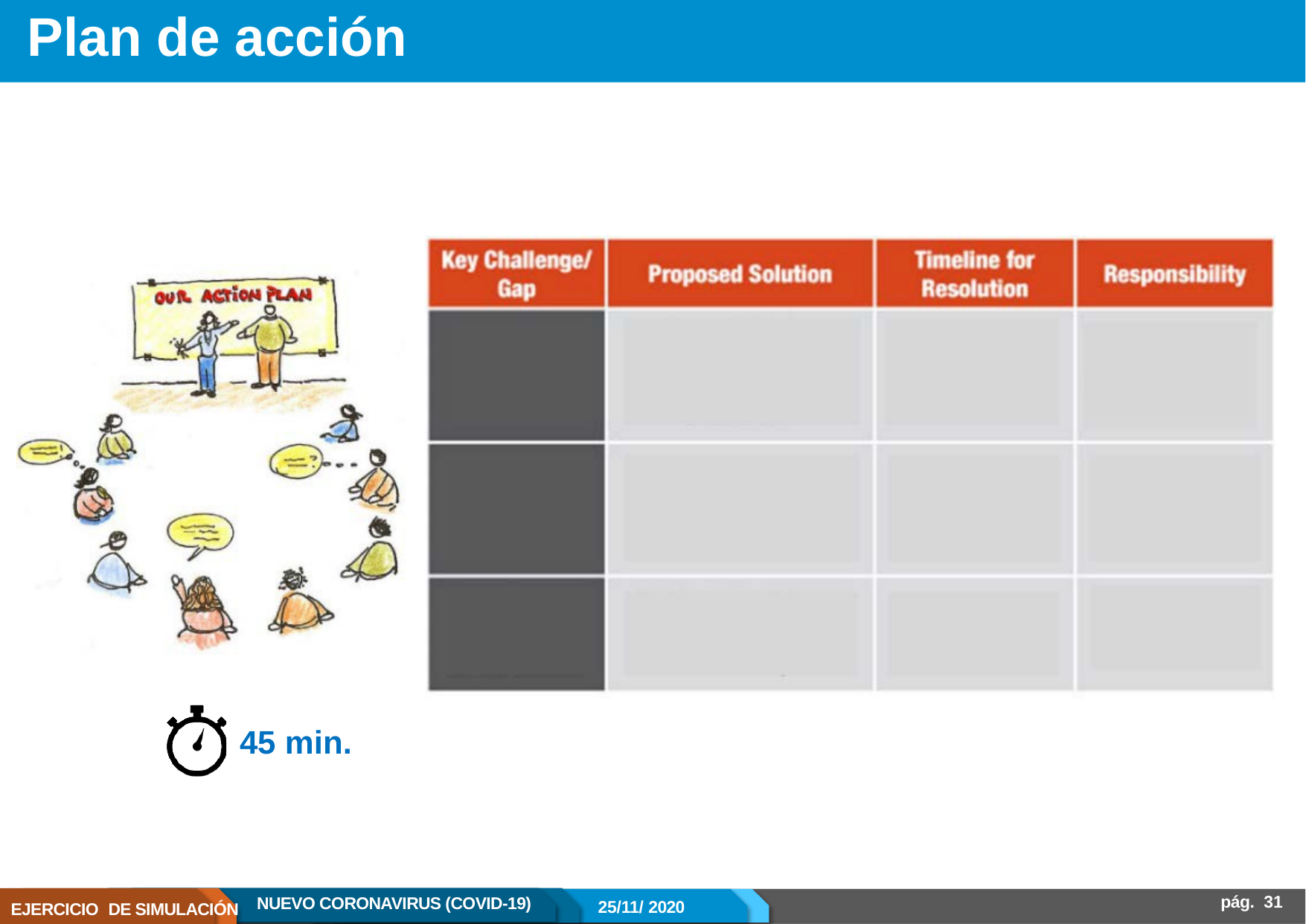

# Plan de acción

45 min.

pág.  31
NUEVO CORONAVIRUS (COVID-19)
25/11/ 2020
EJERCICIO  DE SIMULACIÓN